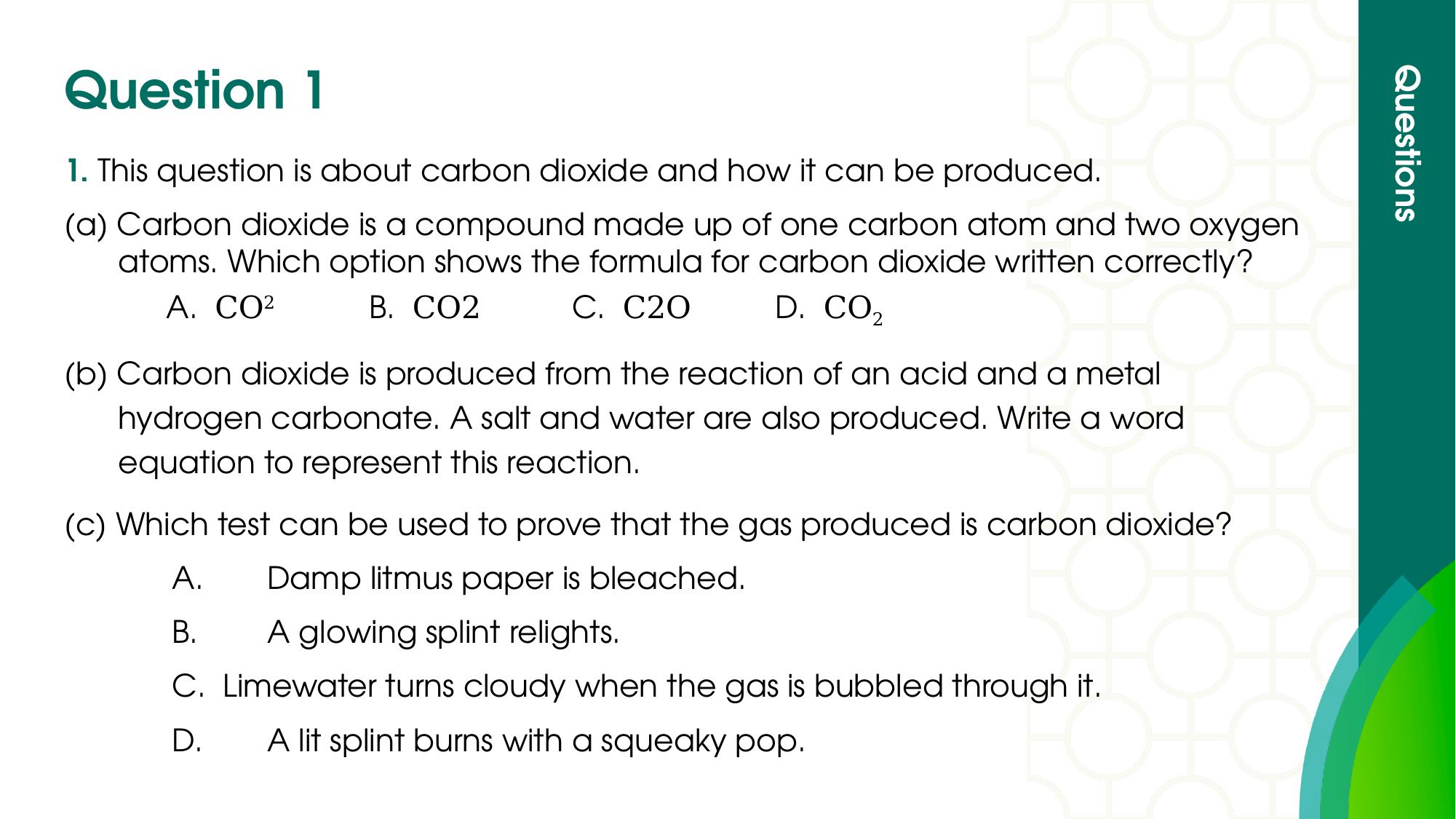

# Question 1
1. This question is about carbon dioxide and how it can be produced.
(a) Carbon dioxide is a compound made up of one carbon atom and two oxygen atoms. Which option shows the formula for carbon dioxide written correctly?
	A.  CO2		B.  CO2	C.  C2O	D.  CO2
(b) Carbon dioxide is produced from the reaction of an acid and a metal hydrogen carbonate. A salt and water are also produced. Write a word equation to represent this reaction.
(c) Which test can be used to prove that the gas produced is carbon dioxide?
A.	Damp litmus paper is bleached.
B.  	A glowing splint relights.
C.  Limewater turns cloudy when the gas is bubbled through it.
D. 	A lit splint burns with a squeaky pop.

Questions